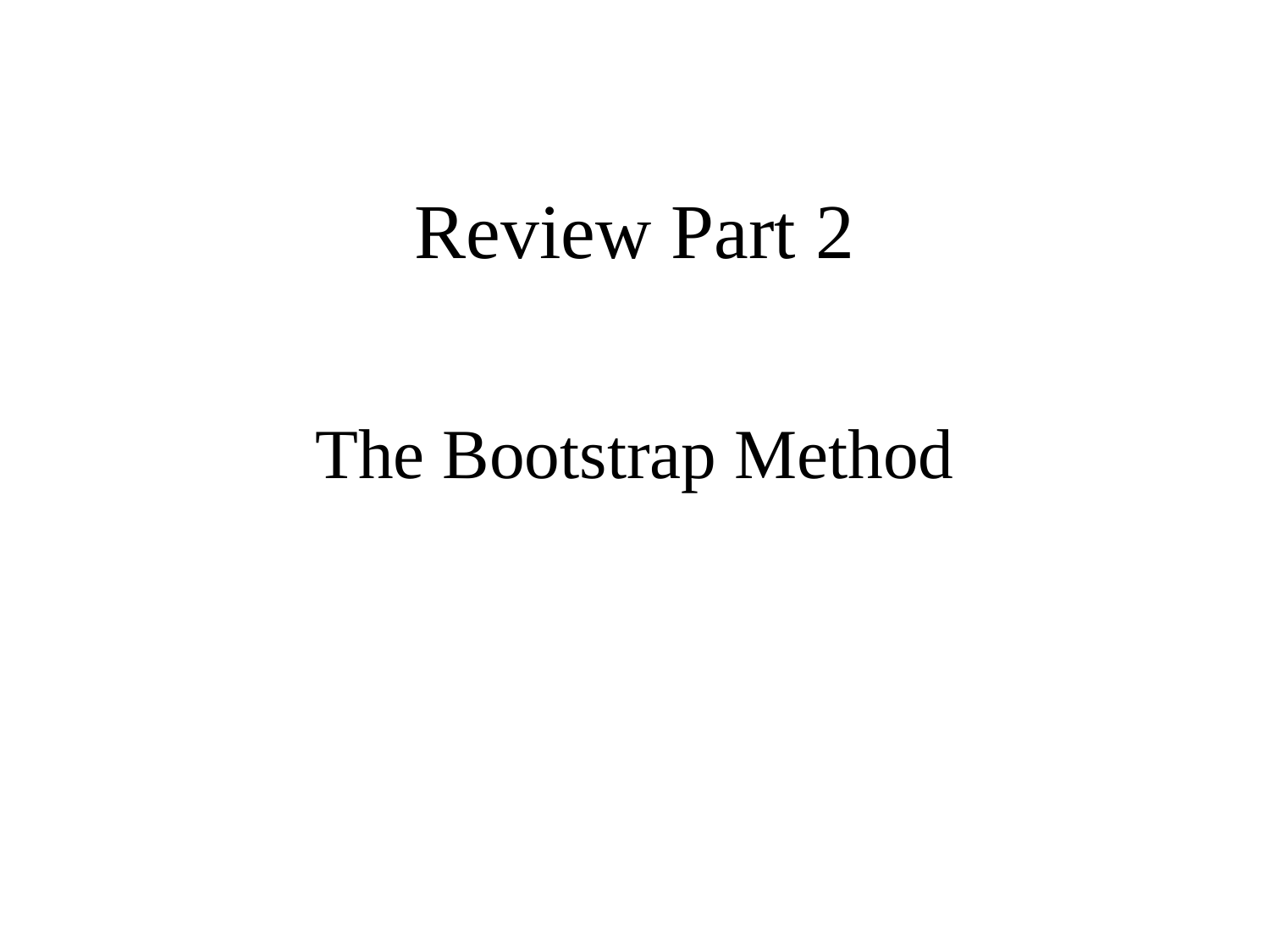

# Review Part 2
The Bootstrap Method